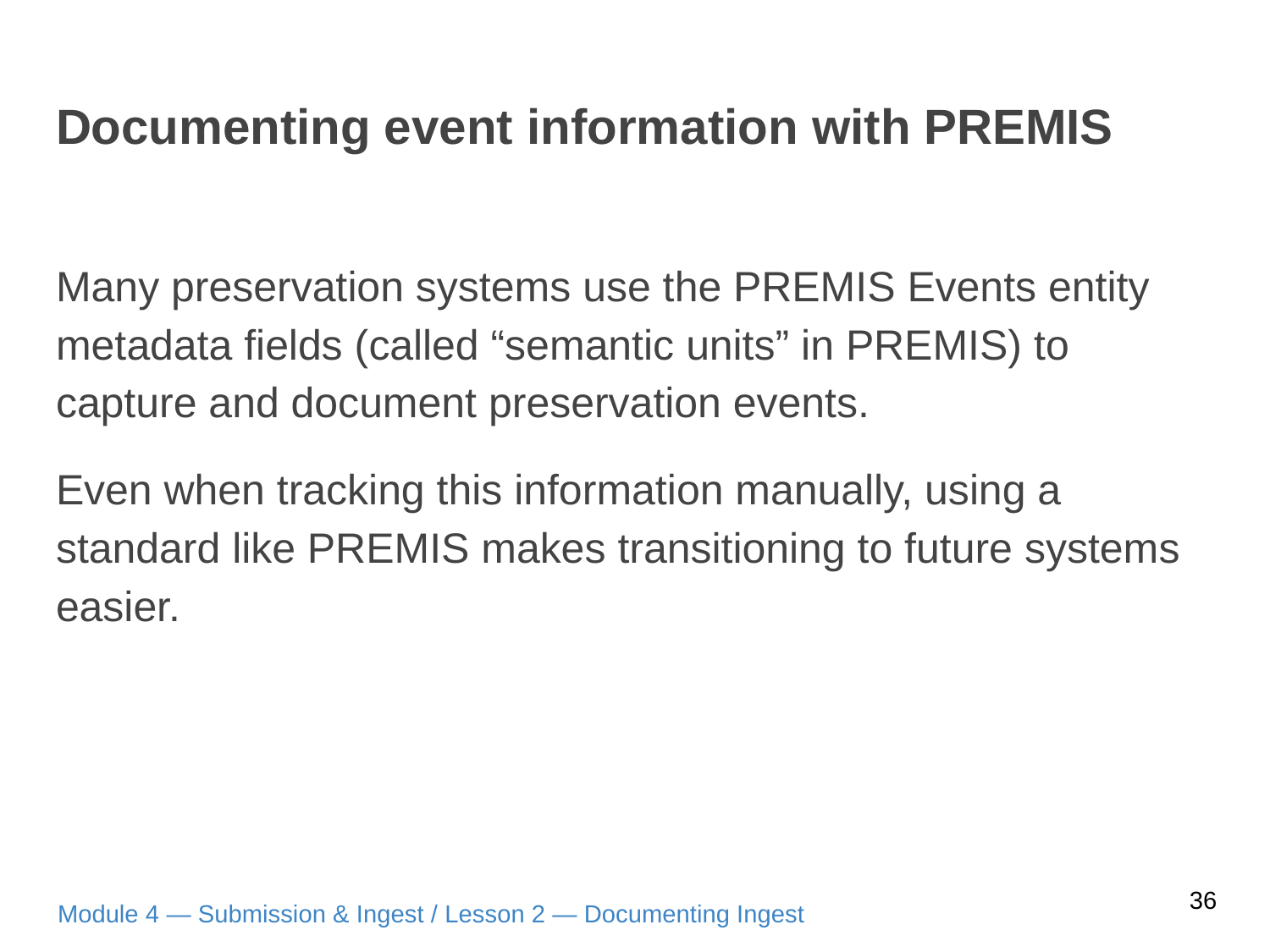

# Documenting event information with PREMIS
Many preservation systems use the PREMIS Events entity metadata fields (called “semantic units” in PREMIS) to capture and document preservation events.
Even when tracking this information manually, using a standard like PREMIS makes transitioning to future systems easier.
36
Module 4 — Submission & Ingest / Lesson 2 — Documenting Ingest